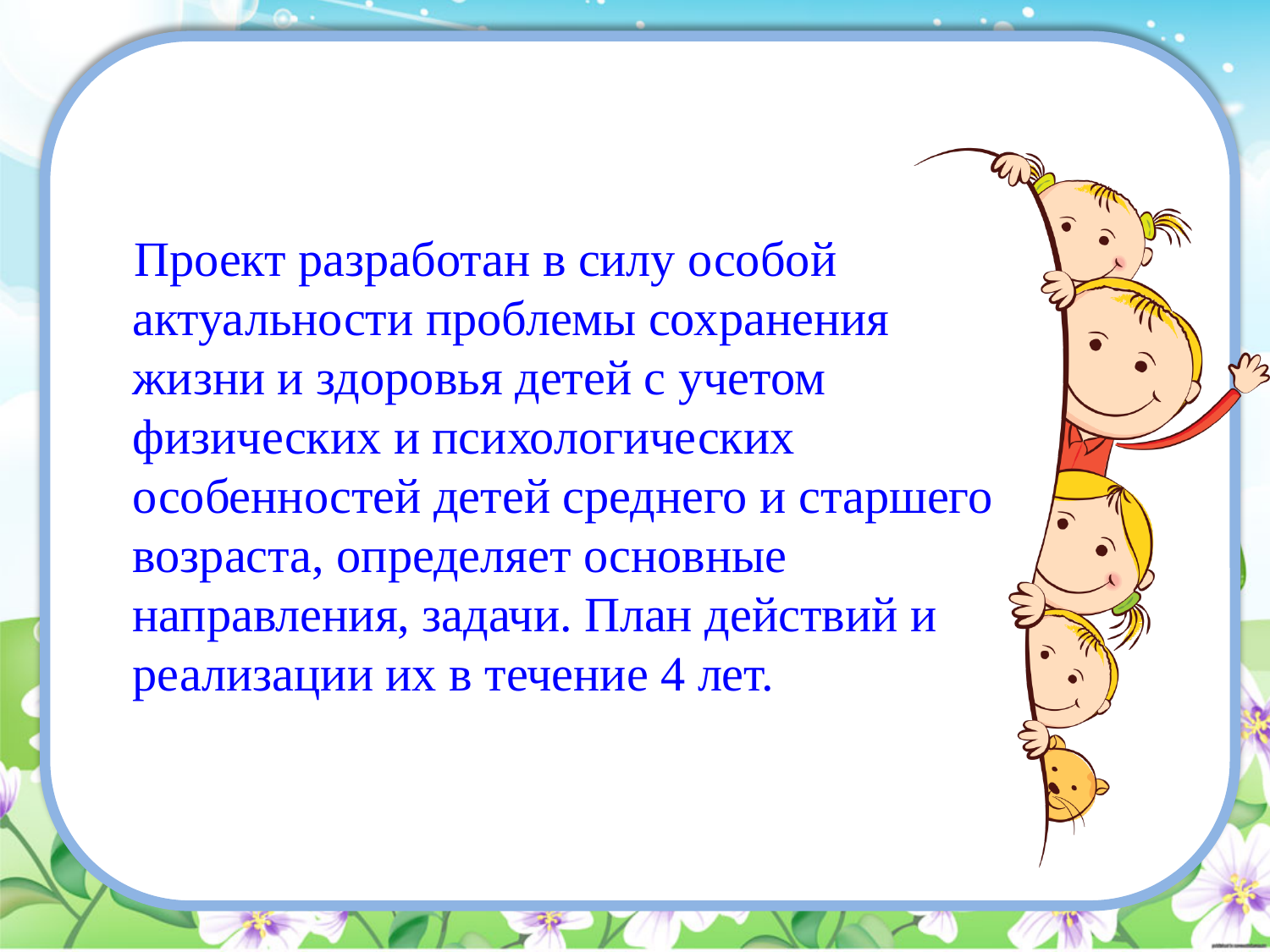

#
    Проект разработан в силу особой актуальности проблемы сохранения жизни и здоровья детей с учетом физических и психологических особенностей детей среднего и старшего возраста, определяет основные направления, задачи. План действий и реализации их в течение 4 лет.